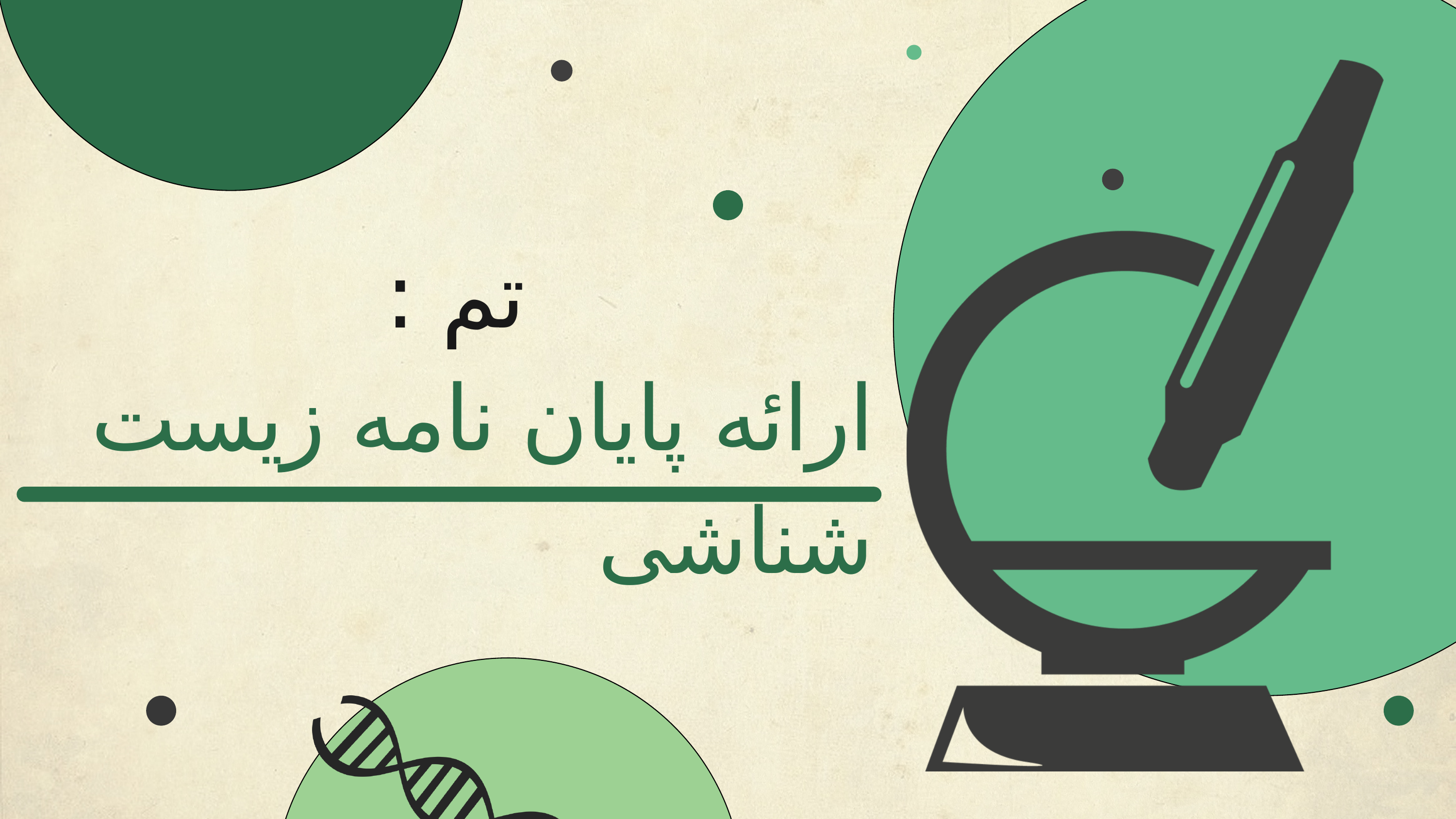

تم :
ارائه پایان نامه زیست شناشی